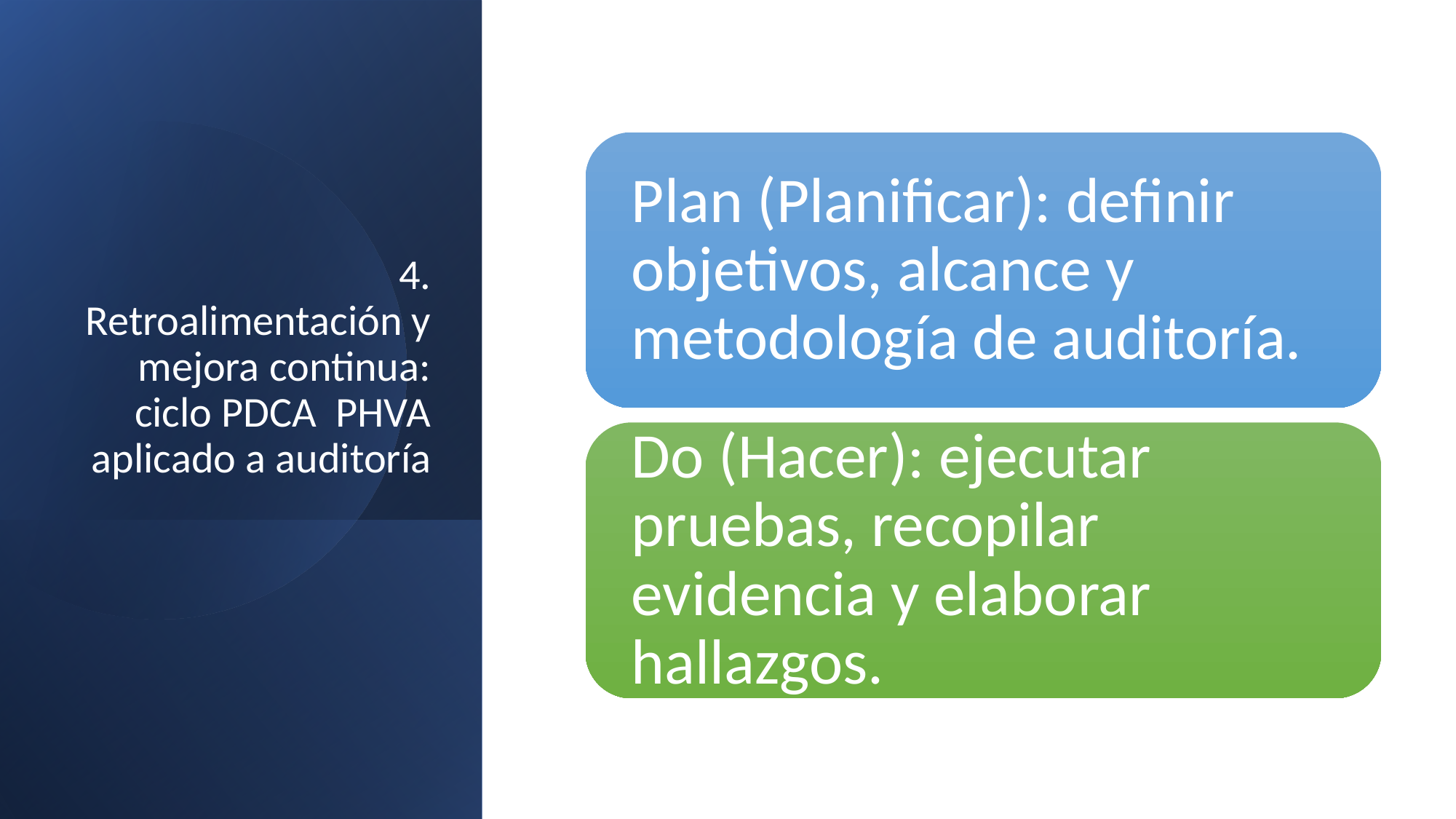

Plan (Planificar): definir objetivos, alcance y metodología de auditoría.
Do (Hacer): ejecutar pruebas, recopilar evidencia y elaborar hallazgos.

# 4. Retroalimentación y mejora continua: ciclo PDCA  PHVA aplicado a auditoría